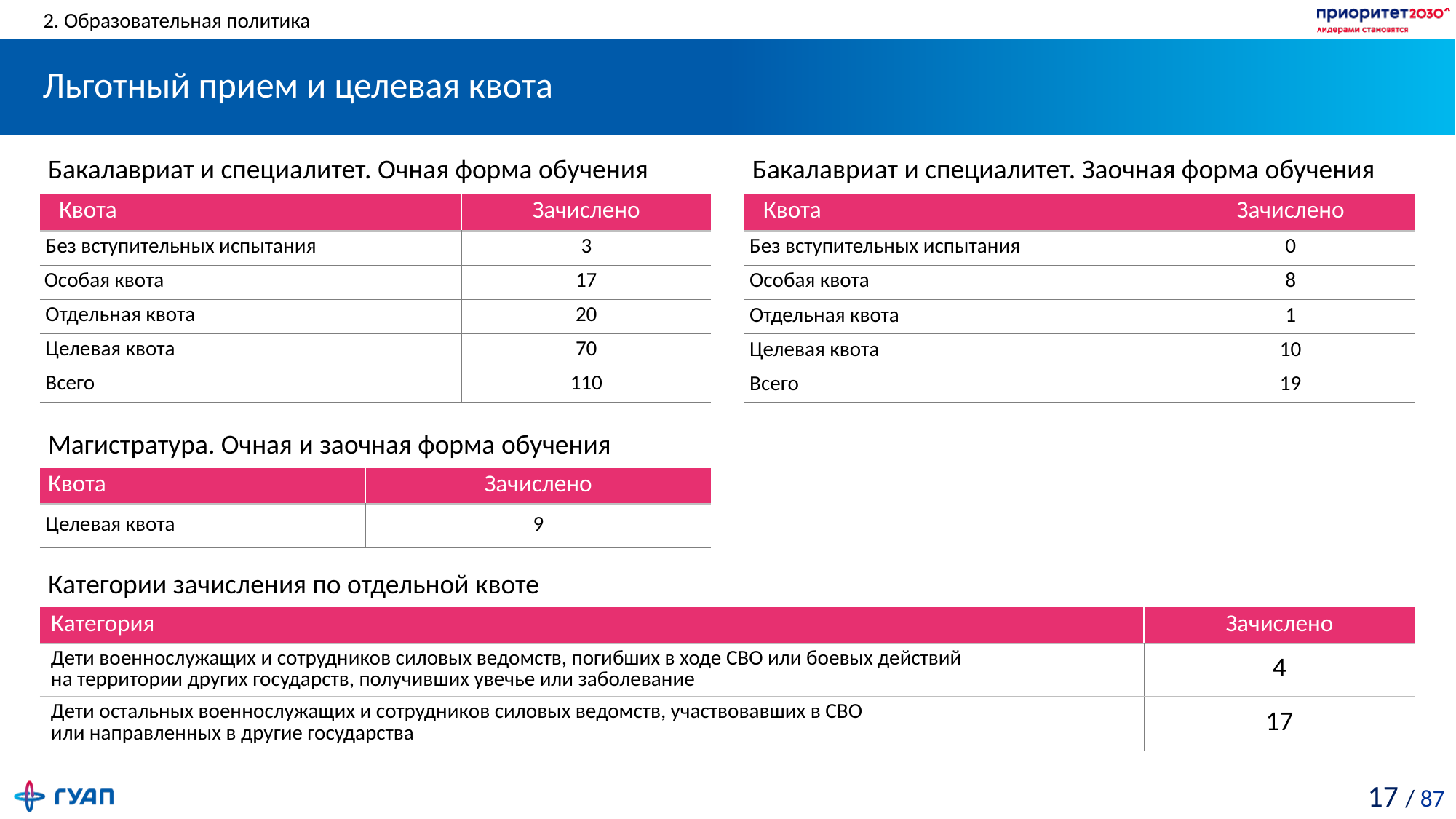

2. Образовательная политика
# Льготный прием и целевая квота
| Бакалавриат и специалитет. Очная форма обучения |  |
| --- | --- |
| Квота | Зачислено |
| Без вступительных испытания | 3 |
| Особая квота | 17 |
| Отдельная квота | 20 |
| Целевая квота | 70 |
| Всего | 110 |
| Бакалавриат и специалитет. Заочная форма обучения |  |
| --- | --- |
| Квота | Зачислено |
| Без вступительных испытания | 0 |
| Особая квота | 8 |
| Отдельная квота | 1 |
| Целевая квота | 10 |
| Всего | 19 |
| Магистратура. Очная и заочная форма обучения |  |
| --- | --- |
| Квота | Зачислено |
| Целевая квота | 9 |
| Категории зачисления по отдельной квоте |  |
| --- | --- |
| Категория | Зачислено |
| Дети военнослужащих и сотрудников силовых ведомств, погибших в ходе СВО или боевых действий на территории других государств, получивших увечье или заболевание | 4 |
| Дети остальных военнослужащих и сотрудников силовых ведомств, участвовавших в СВО или направленных в другие государства | 17 |